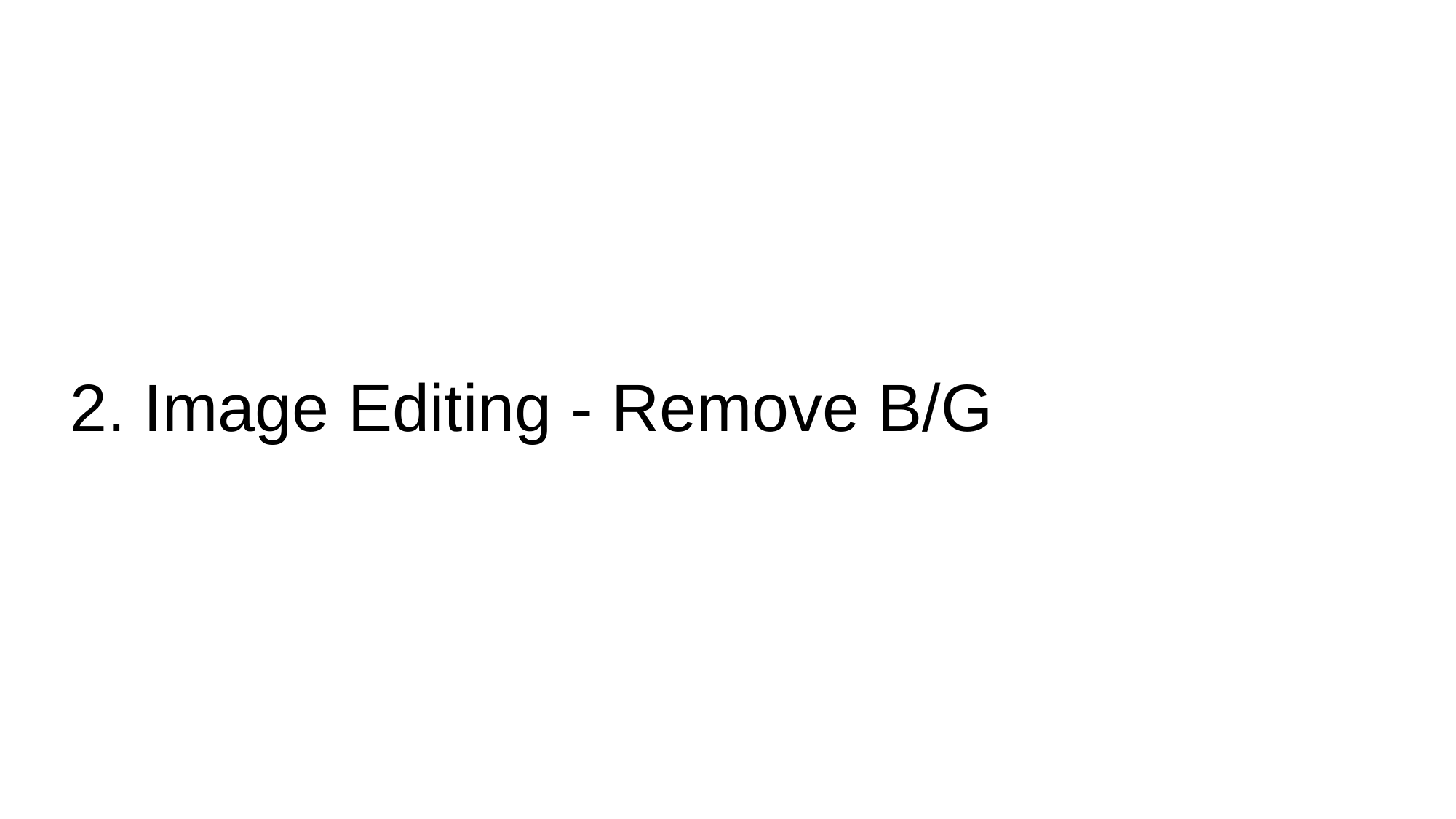

# 2. Image Editing - Remove B/G